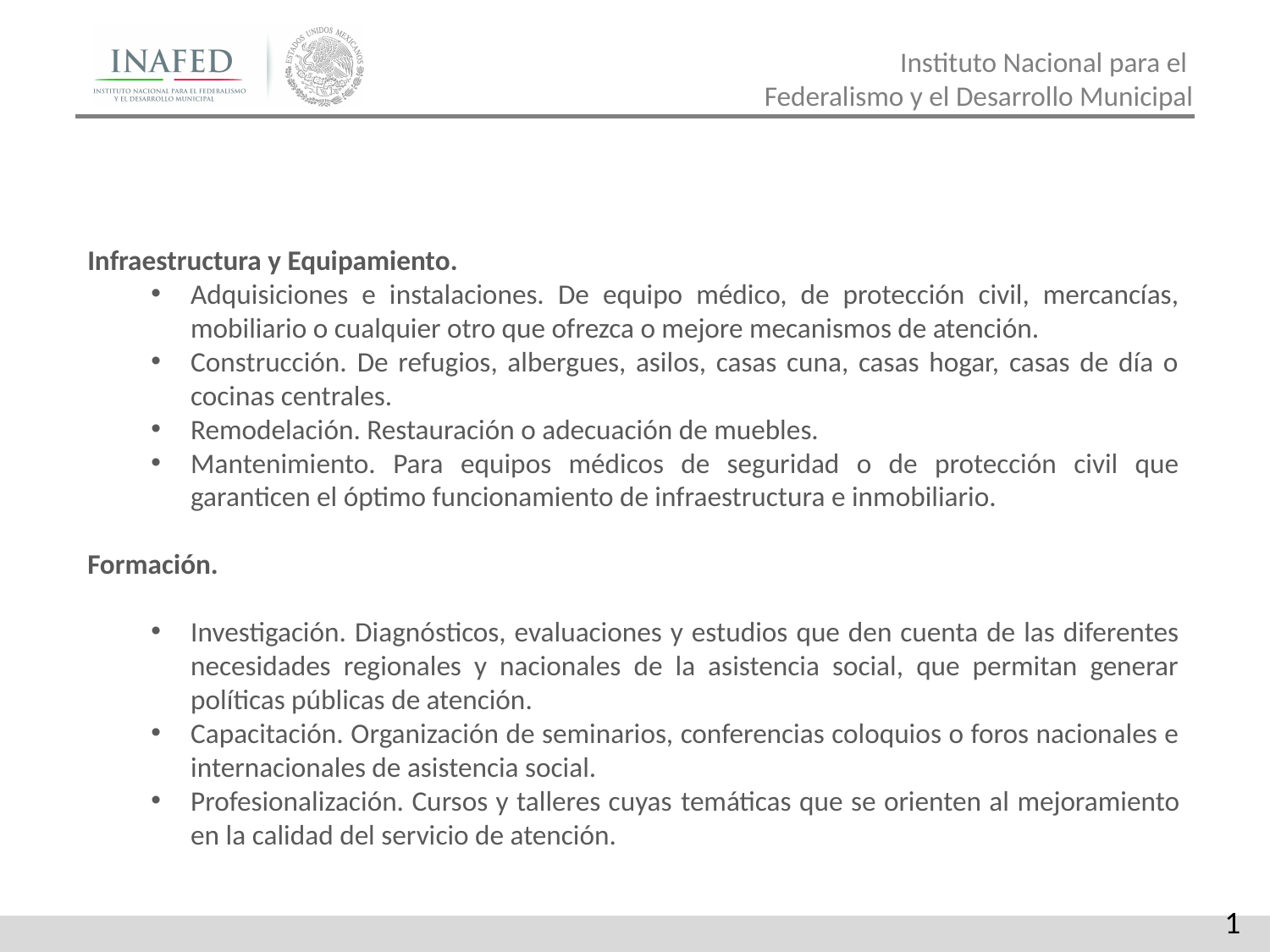

Infraestructura y Equipamiento.
Adquisiciones e instalaciones. De equipo médico, de protección civil, mercancías, mobiliario o cualquier otro que ofrezca o mejore mecanismos de atención.
Construcción. De refugios, albergues, asilos, casas cuna, casas hogar, casas de día o cocinas centrales.
Remodelación. Restauración o adecuación de muebles.
Mantenimiento. Para equipos médicos de seguridad o de protección civil que garanticen el óptimo funcionamiento de infraestructura e inmobiliario.

Formación.

Investigación. Diagnósticos, evaluaciones y estudios que den cuenta de las diferentes necesidades regionales y nacionales de la asistencia social, que permitan generar políticas públicas de atención.
Capacitación. Organización de seminarios, conferencias coloquios o foros nacionales e internacionales de asistencia social.
Profesionalización. Cursos y talleres cuyas temáticas que se orienten al mejoramiento en la calidad del servicio de atención.
1